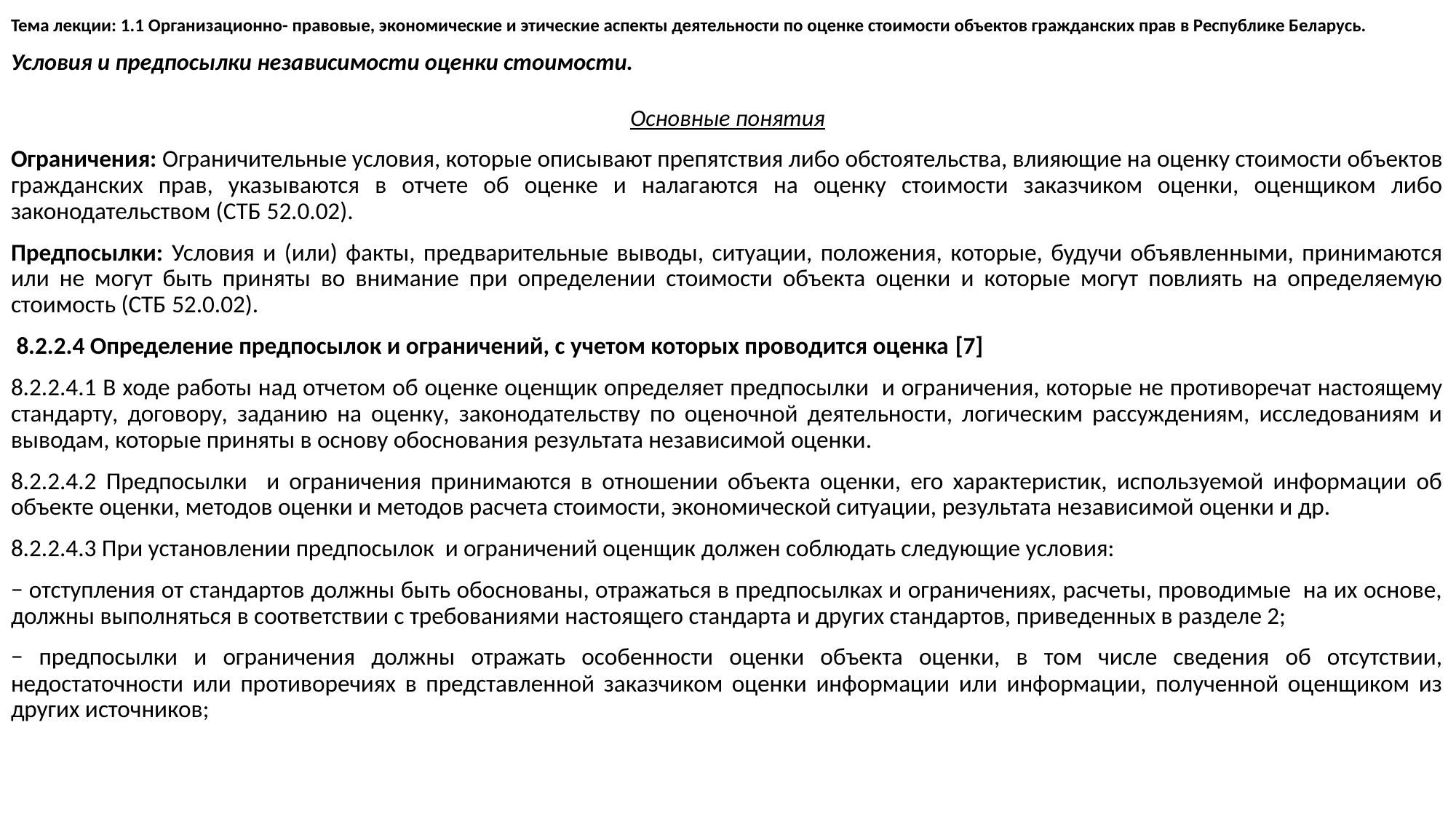

Тема лекции: 1.1 Организационно- правовые, экономические и этические аспекты деятельности по оценке стоимости объектов гражданских прав в Республике Беларусь.
Условия и предпосылки независимости оценки стоимости.

Основные понятия
Ограничения: Ограничительные условия, которые описывают препятствия либо обстоятельства, влияющие на оценку стоимости объектов гражданских прав, указываются в отчете об оценке и налагаются на оценку стоимости заказчиком оценки, оценщиком либо законодательством (СТБ 52.0.02).
Предпосылки: Условия и (или) факты, предварительные выводы, ситуации, положения, которые, будучи объявленными, принимаются или не могут быть приняты во внимание при определении стоимости объекта оценки и которые могут повлиять на определяемую стоимость (СТБ 52.0.02).
 8.2.2.4 Определение предпосылок и ограничений, с учетом которых проводится оценка [7]
8.2.2.4.1 В ходе работы над отчетом об оценке оценщик определяет предпосылки  и ограничения, которые не противоречат настоящему стандарту, договору, заданию на оценку, законодательству по оценочной деятельности, логическим рассуждениям, исследованиям и выводам, которые приняты в основу обоснования результата независимой оценки.
8.2.2.4.2 Предпосылки  и ограничения принимаются в отношении объекта оценки, его характеристик, используемой информации об объекте оценки, методов оценки и методов расчета стоимости, экономической ситуации, результата независимой оценки и др.
8.2.2.4.3 При установлении предпосылок  и ограничений оценщик должен соблюдать следующие условия:
− отступления от стандартов должны быть обоснованы, отражаться в предпосылках и ограничениях, расчеты, проводимые  на их основе, должны выполняться в соответствии с требованиями настоящего стандарта и других стандартов, приведенных в разделе 2;
− предпосылки и ограничения должны отражать особенности оценки объекта оценки, в том числе сведения об отсутствии, недостаточности или противоречиях в представленной заказчиком оценки информации или информации, полученной оценщиком из других источников;